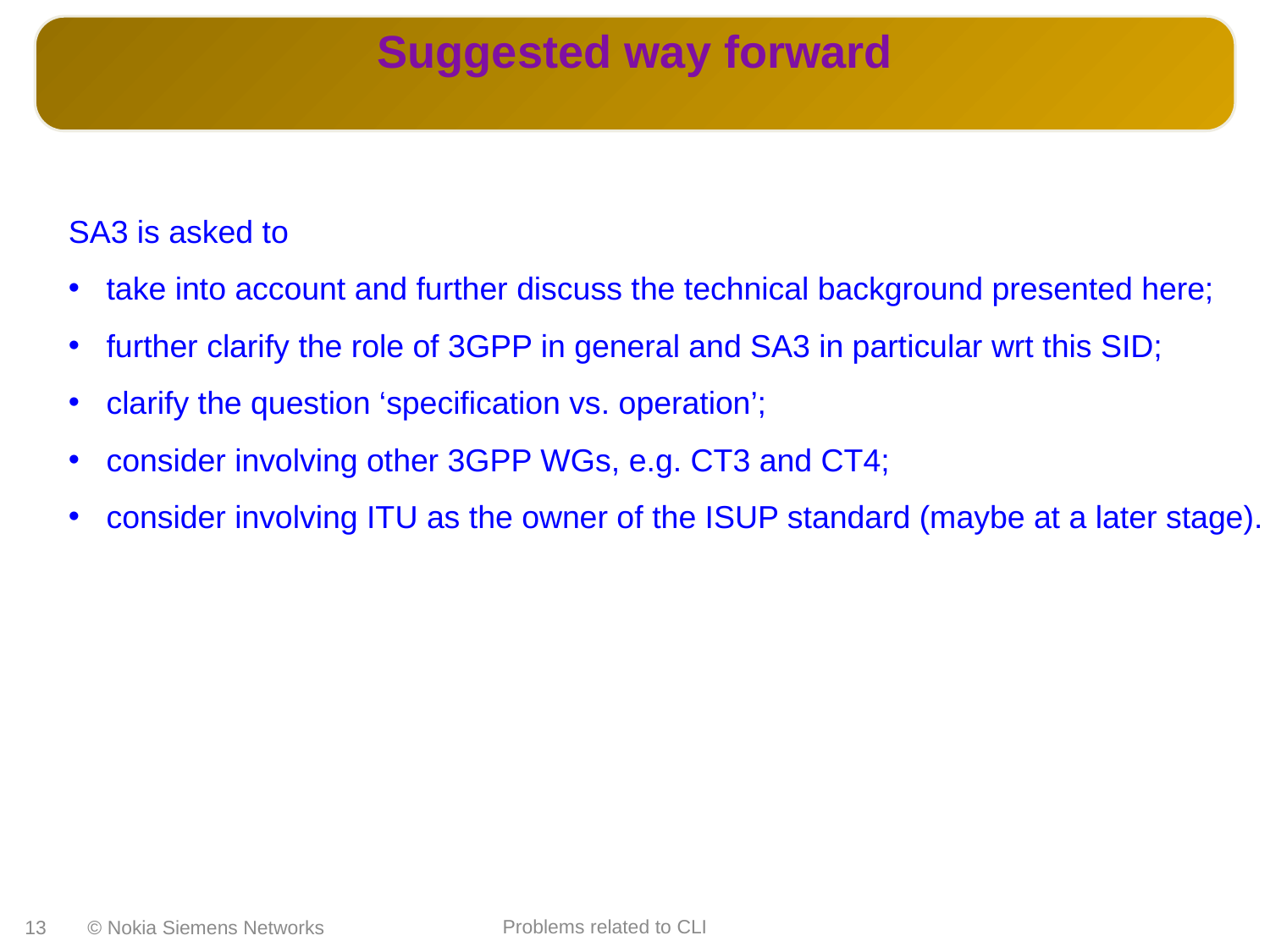

Suggested way forward
SA3 is asked to
   take into account and further discuss the technical background presented here;
   further clarify the role of 3GPP in general and SA3 in particular wrt this SID;
   clarify the question ‘specification vs. operation’;
   consider involving other 3GPP WGs, e.g. CT3 and CT4;
   consider involving ITU as the owner of the ISUP standard (maybe at a later stage).